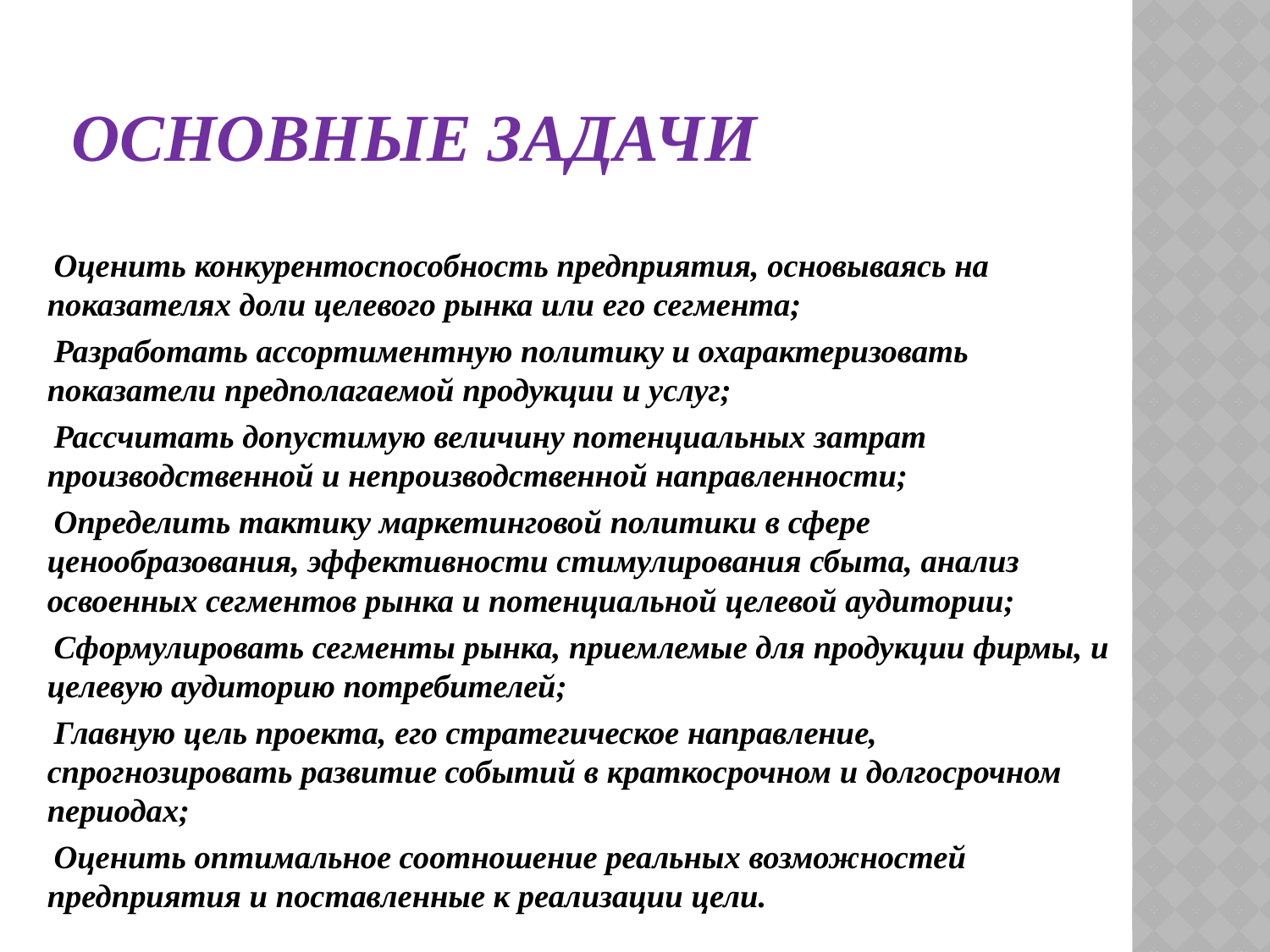

# Основные задачи
     Оценить конкурентоспособность предприятия, основываясь на показателях доли целевого рынка или его сегмента;
     Разработать ассортиментную политику и охарактеризовать показатели предполагаемой продукции и услуг;
     Рассчитать допустимую величину потенциальных затрат производственной и непроизводственной направленности;
     Определить тактику маркетинговой политики в сфере ценообразования, эффективности стимулирования сбыта, анализ освоенных сегментов рынка и потенциальной целевой аудитории;
     Сформулировать сегменты рынка, приемлемые для продукции фирмы, и целевую аудиторию потребителей;
     Главную цель проекта, его стратегическое направление, спрогнозировать развитие событий в краткосрочном и долгосрочном периодах;
     Оценить оптимальное соотношение реальных возможностей предприятия и поставленные к реализации цели.